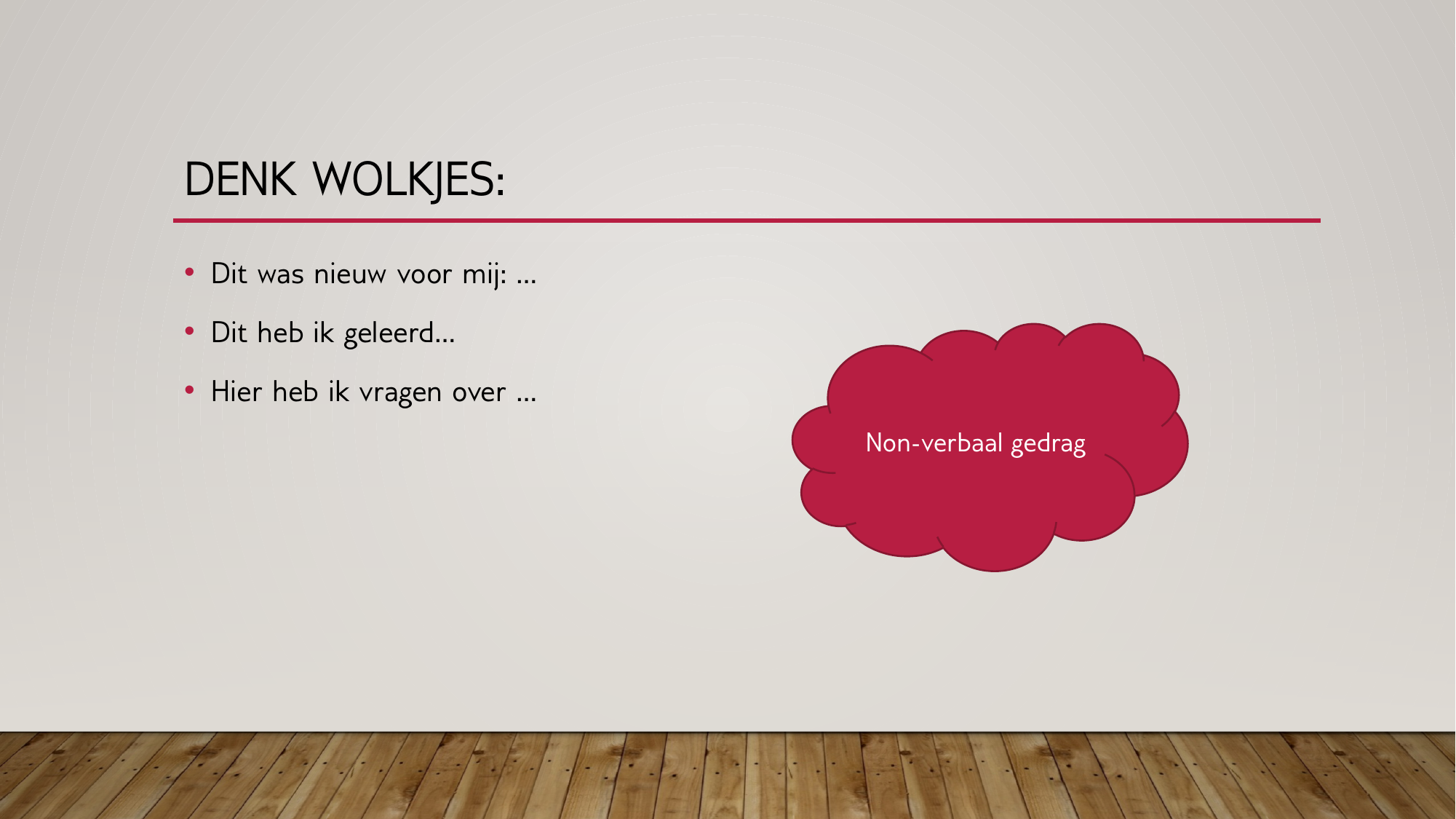

# Denk wolkjes:
Dit was nieuw voor mij: …
Dit heb ik geleerd…
Hier heb ik vragen over …
Non-verbaal gedrag